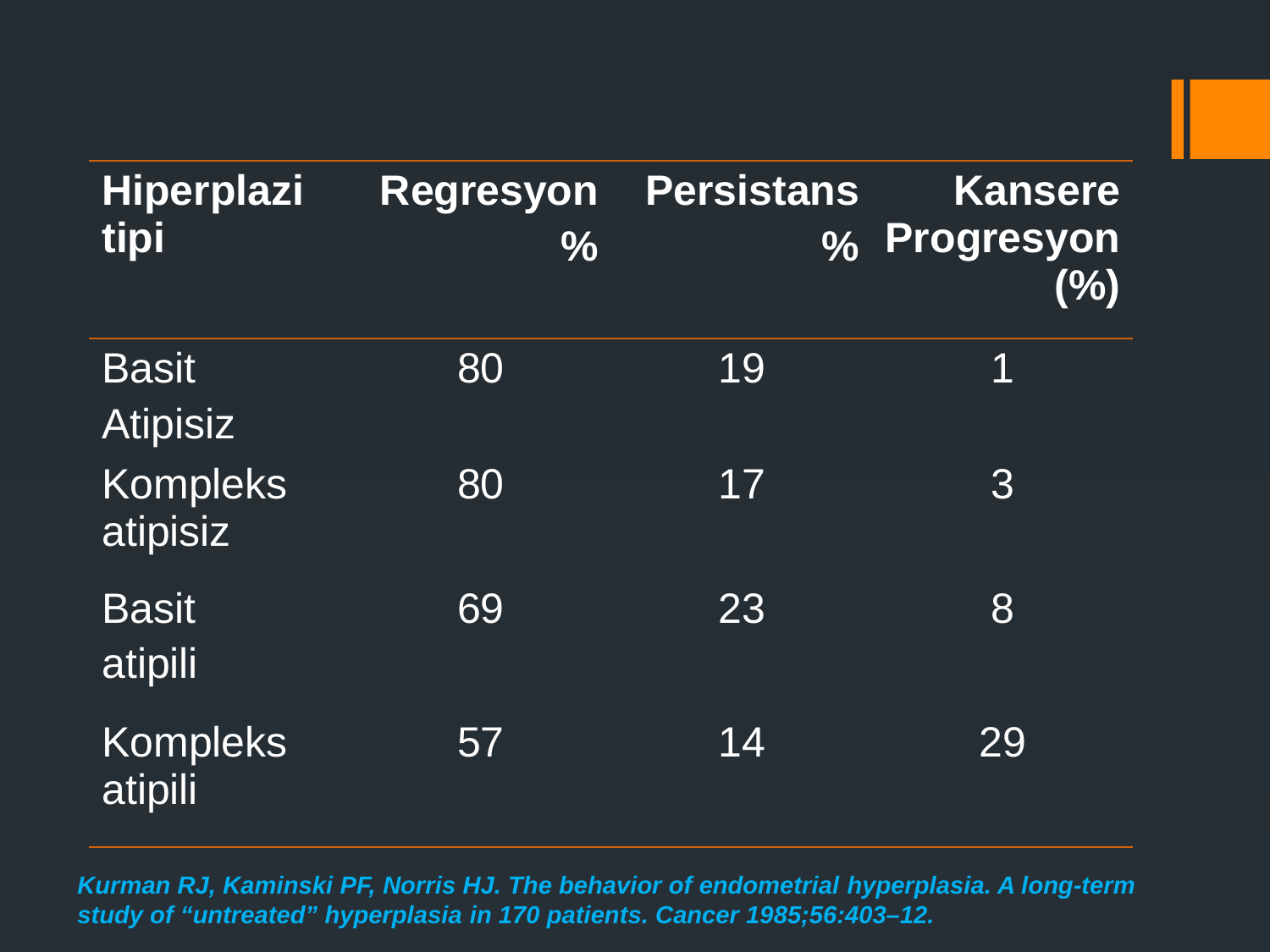

| Hiperplazi tipi | Regresyon % | Persistans % | Kansere Progresyon (%) |
| --- | --- | --- | --- |
| Basit Atipisiz | 80 | 19 | 1 |
| Kompleks atipisiz | 80 | 17 | 3 |
| Basit atipili | 69 | 23 | 8 |
| Kompleks atipili | 57 | 14 | 29 |
Kurman RJ, Kaminski PF, Norris HJ. The behavior of endometrial hyperplasia. A long-term study of “untreated” hyperplasia in 170 patients. Cancer 1985;56:403–12.